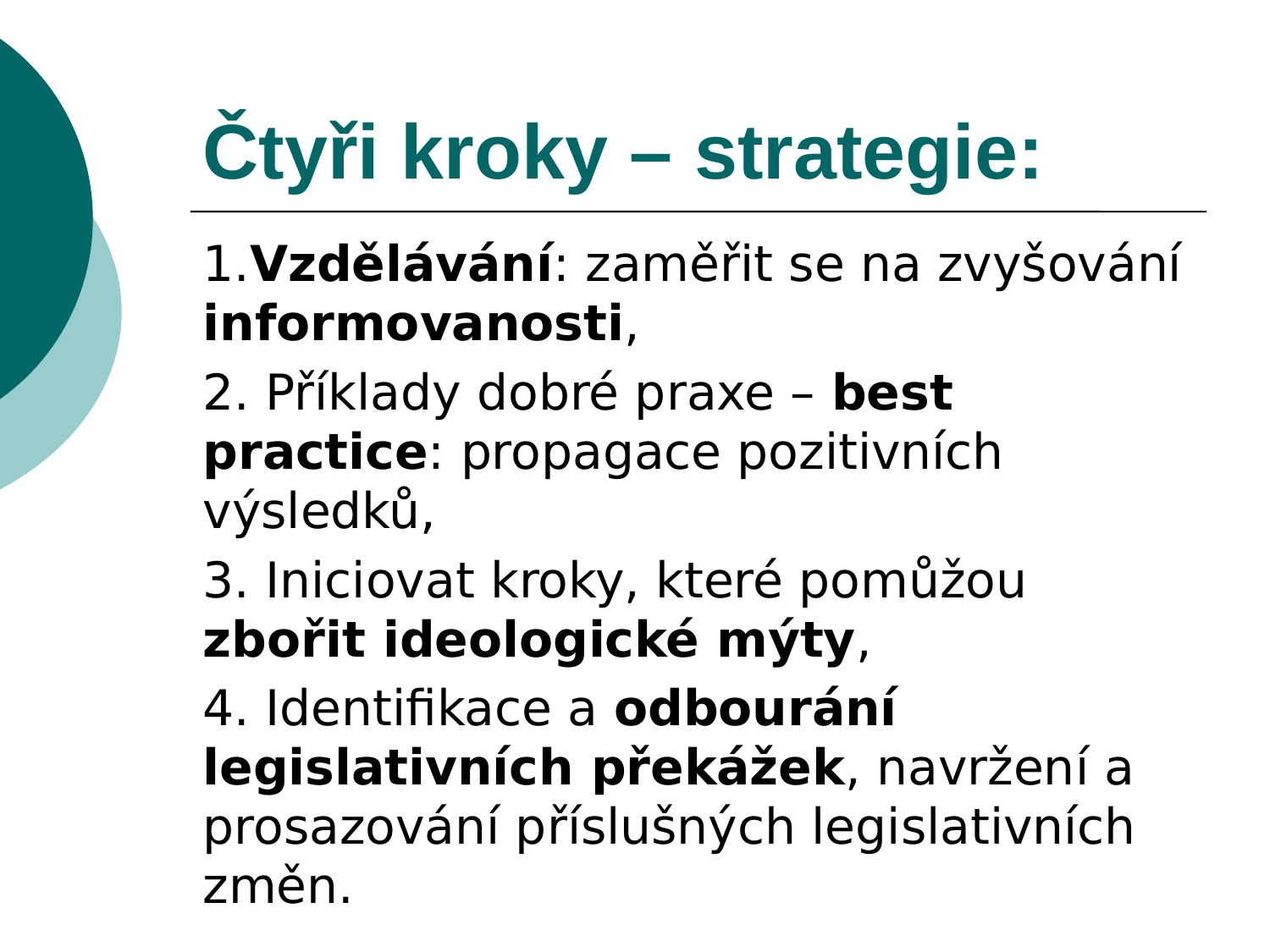

# Čtyři hlavní strategie: Čtyři kroky – strategie:
1.Vzdělávání: zaměřit se na zvyšování informovanosti,
2. Příklady dobré praxe – best practice: propagace pozitivních výsledků,
3. Iniciovat kroky, které pomůžou zbořit ideologické mýty,
4. Identifikace a odbourání legislativních překážek, navržení a prosazování příslušných legislativních změn.